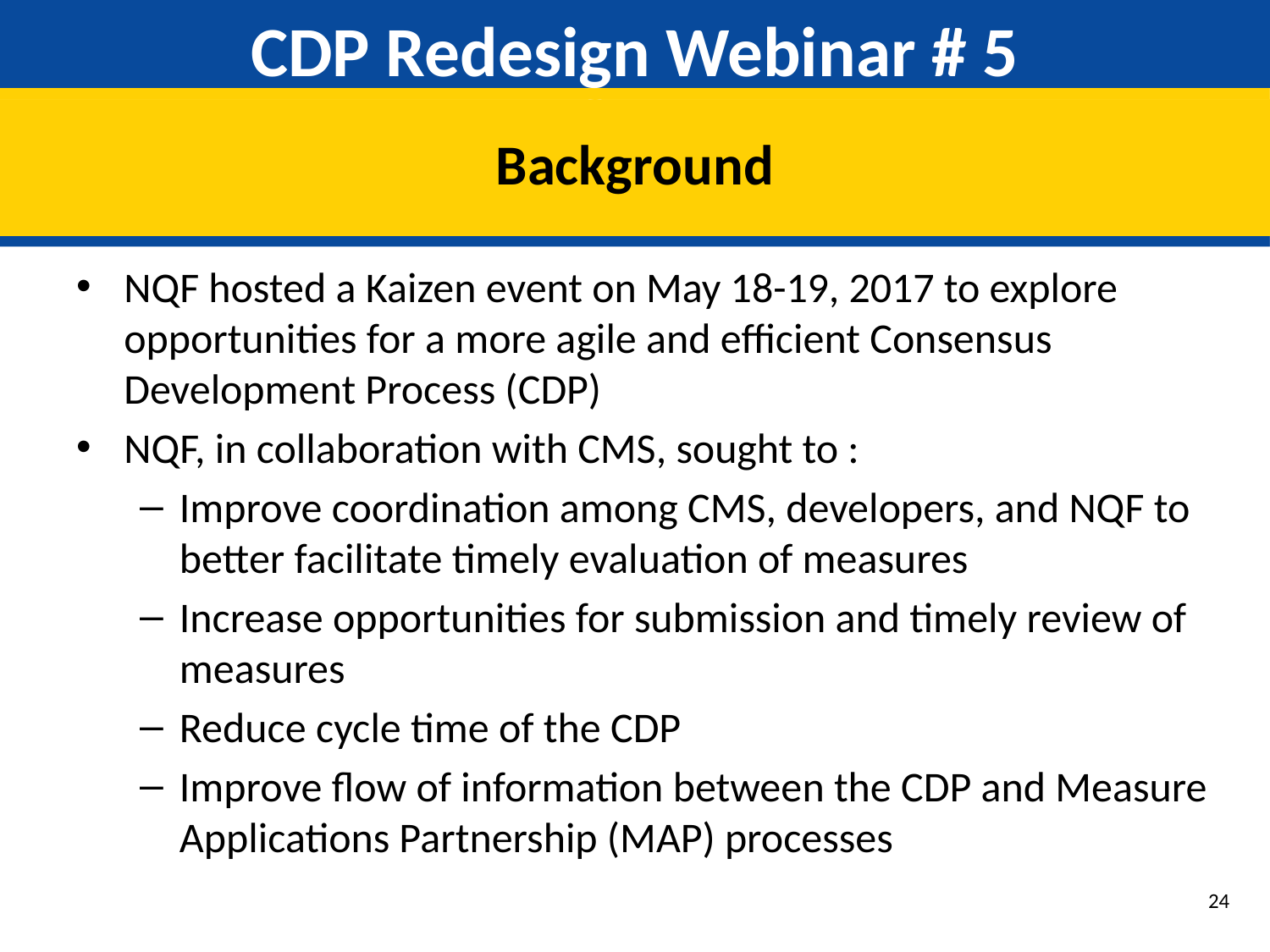

# CDP Redesign Webinar # 5
Background
NQF hosted a Kaizen event on May 18-19, 2017 to explore opportunities for a more agile and efficient Consensus Development Process (CDP)
NQF, in collaboration with CMS, sought to :
Improve coordination among CMS, developers, and NQF to better facilitate timely evaluation of measures
Increase opportunities for submission and timely review of measures
Reduce cycle time of the CDP
Improve flow of information between the CDP and Measure Applications Partnership (MAP) processes